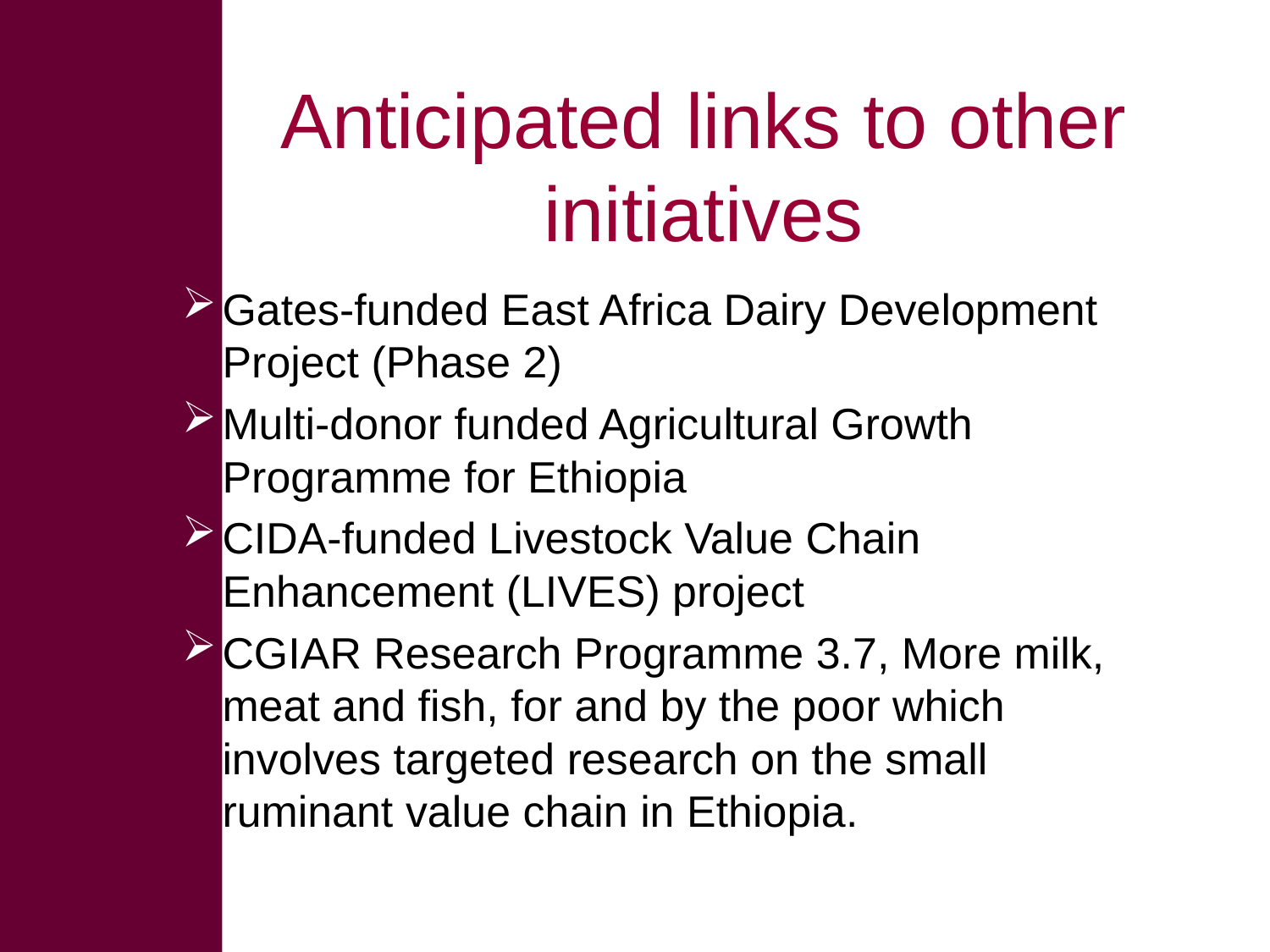

# Anticipated links to other initiatives
Gates-funded East Africa Dairy Development Project (Phase 2)
Multi-donor funded Agricultural Growth Programme for Ethiopia
CIDA-funded Livestock Value Chain Enhancement (LIVES) project
CGIAR Research Programme 3.7, More milk, meat and fish, for and by the poor which involves targeted research on the small ruminant value chain in Ethiopia.